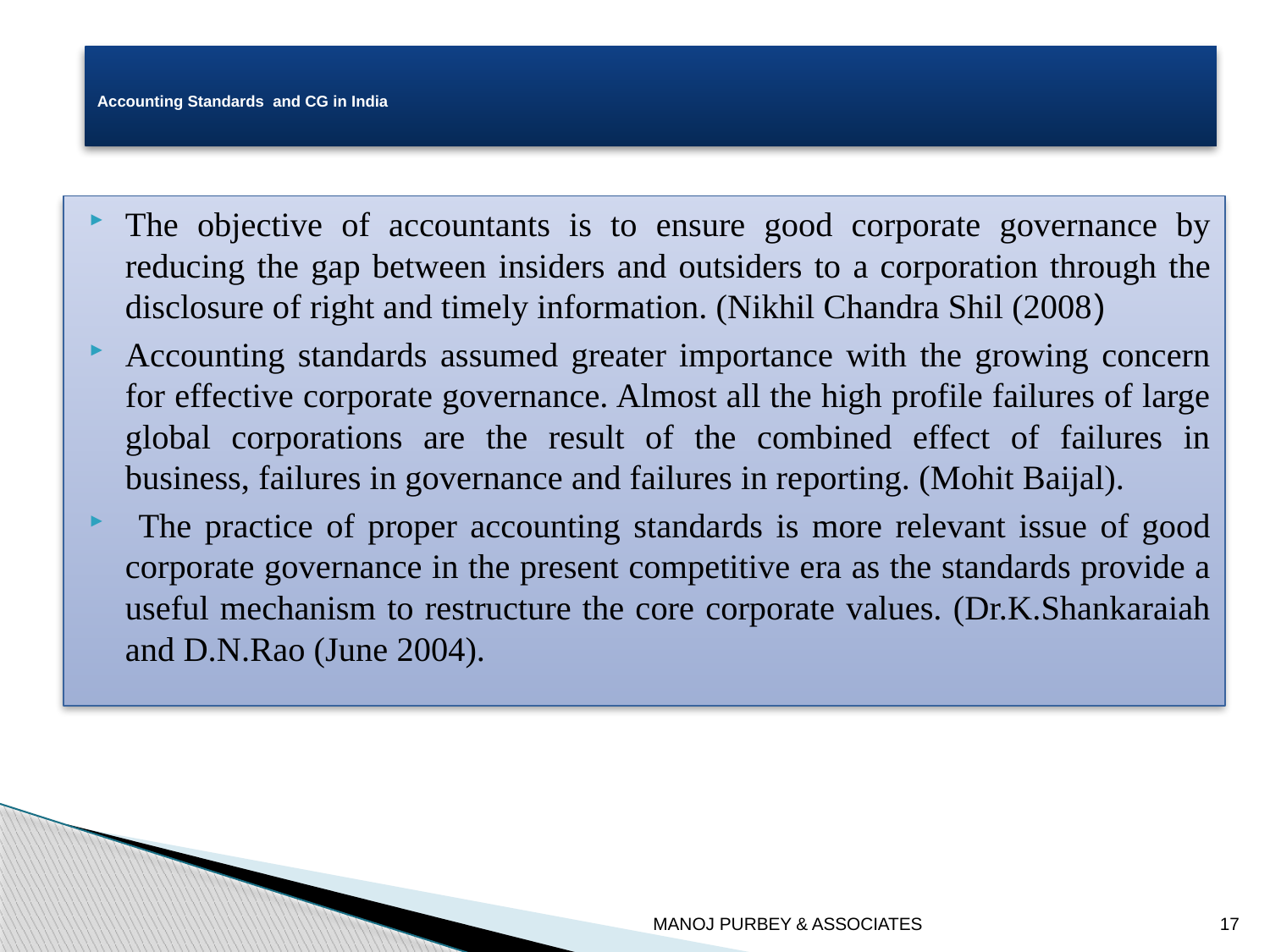

# Accounting Standards  and CG in India
The objective of accountants is to ensure good corporate governance by reducing the gap between insiders and outsiders to a corporation through the disclosure of right and timely information. (Nikhil Chandra Shil (2008)
Accounting standards assumed greater importance with the growing concern for effective corporate governance. Almost all the high profile failures of large global corporations are the result of the combined effect of failures in business, failures in governance and failures in reporting. (Mohit Baijal).
 The practice of proper accounting standards is more relevant issue of good corporate governance in the present competitive era as the standards provide a useful mechanism to restructure the core corporate values. (Dr.K.Shankaraiah and D.N.Rao (June 2004).

MANOJ PURBEY & ASSOCIATES
17